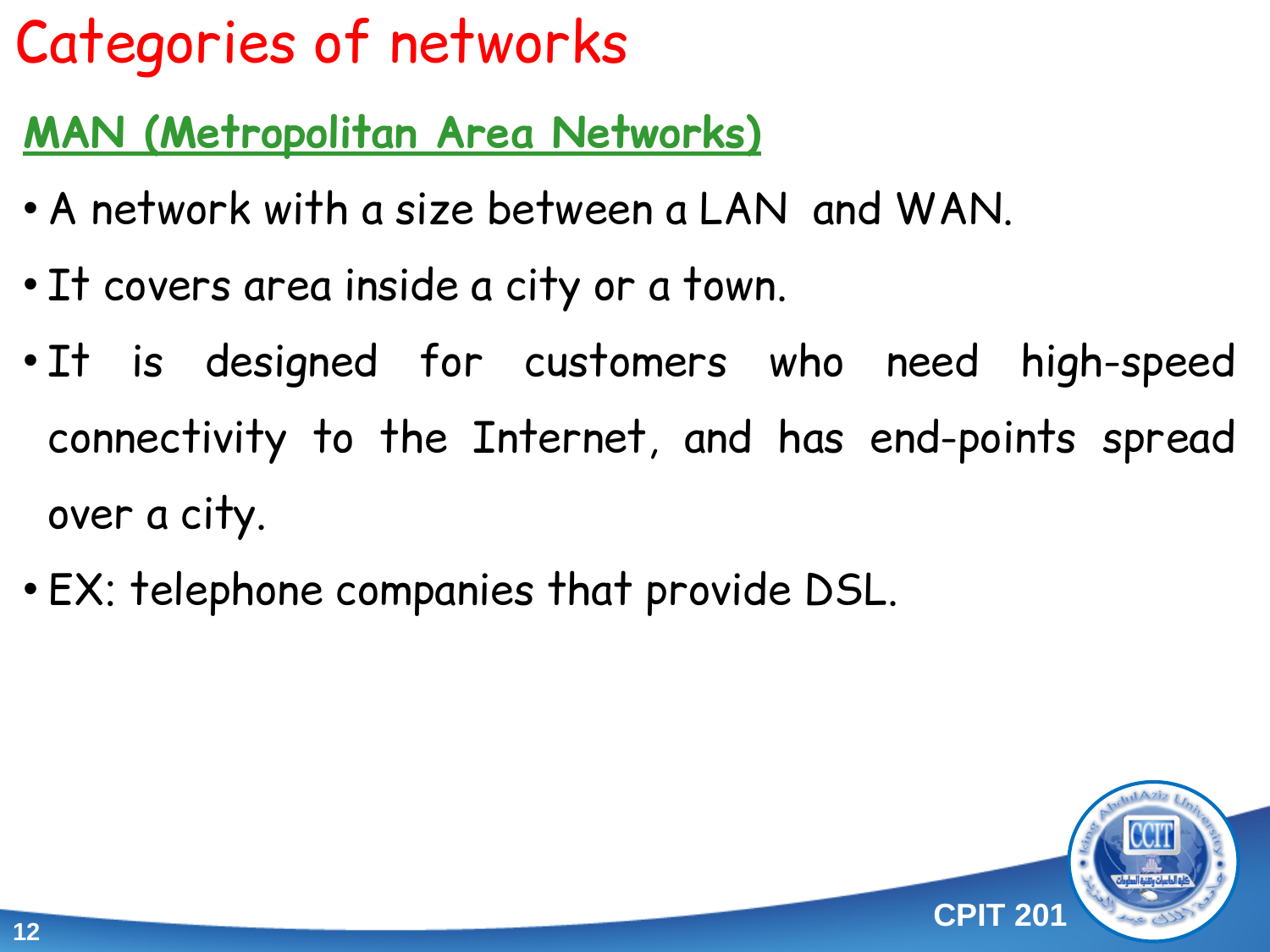

Categories of networks
MAN (Metropolitan Area Networks)
A network with a size between a LAN  and WAN.
It covers area inside a city or a town.
It is designed for customers who need high-speed connectivity to the Internet, and has end-points spread over a city.
EX: telephone companies that provide DSL.

12